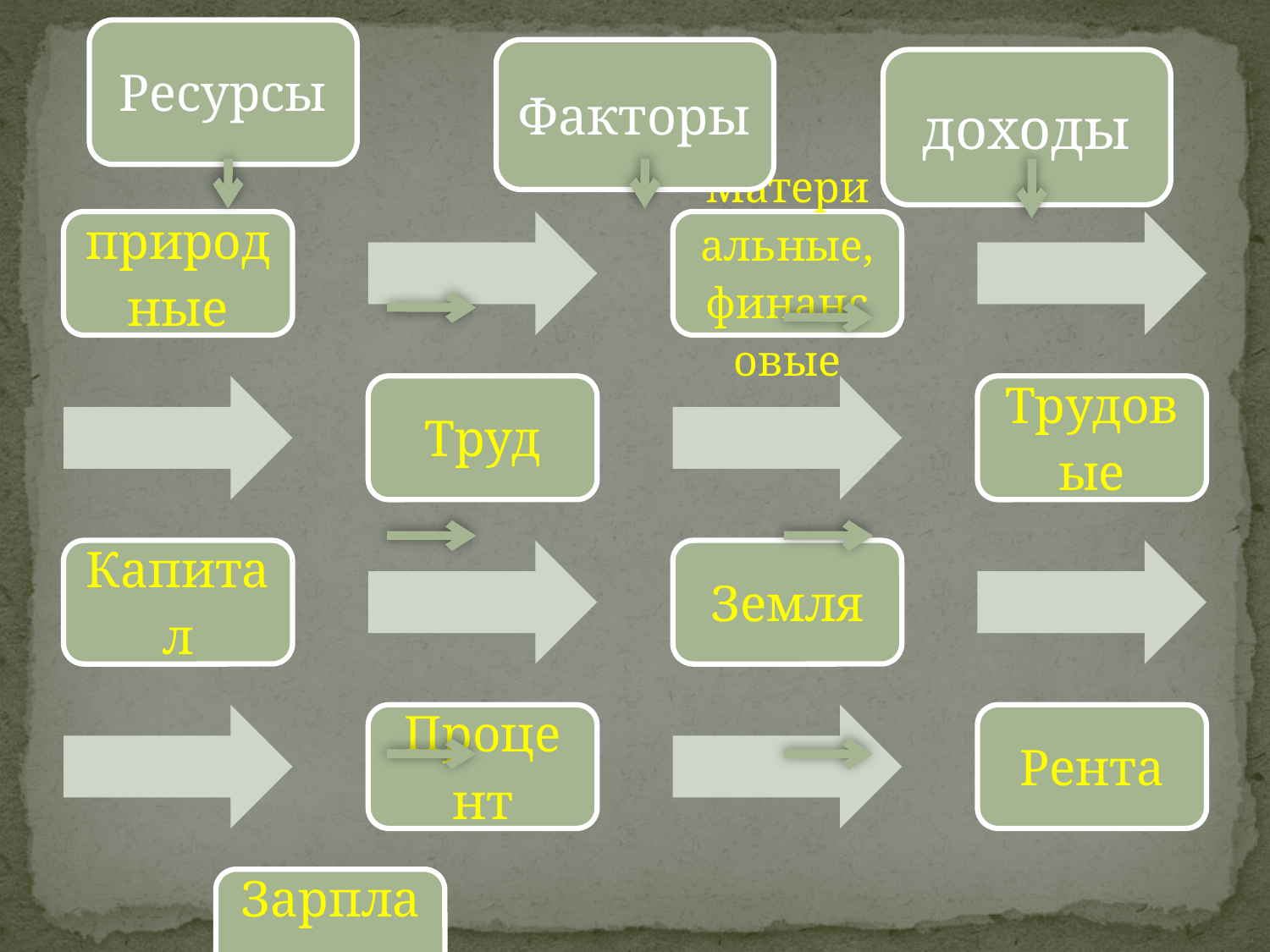

Ресурсы
#
Факторы
доходы
природные
Материальные, финансовые
Трудовые
Труд
Капитал
Земля
Рента
Процент